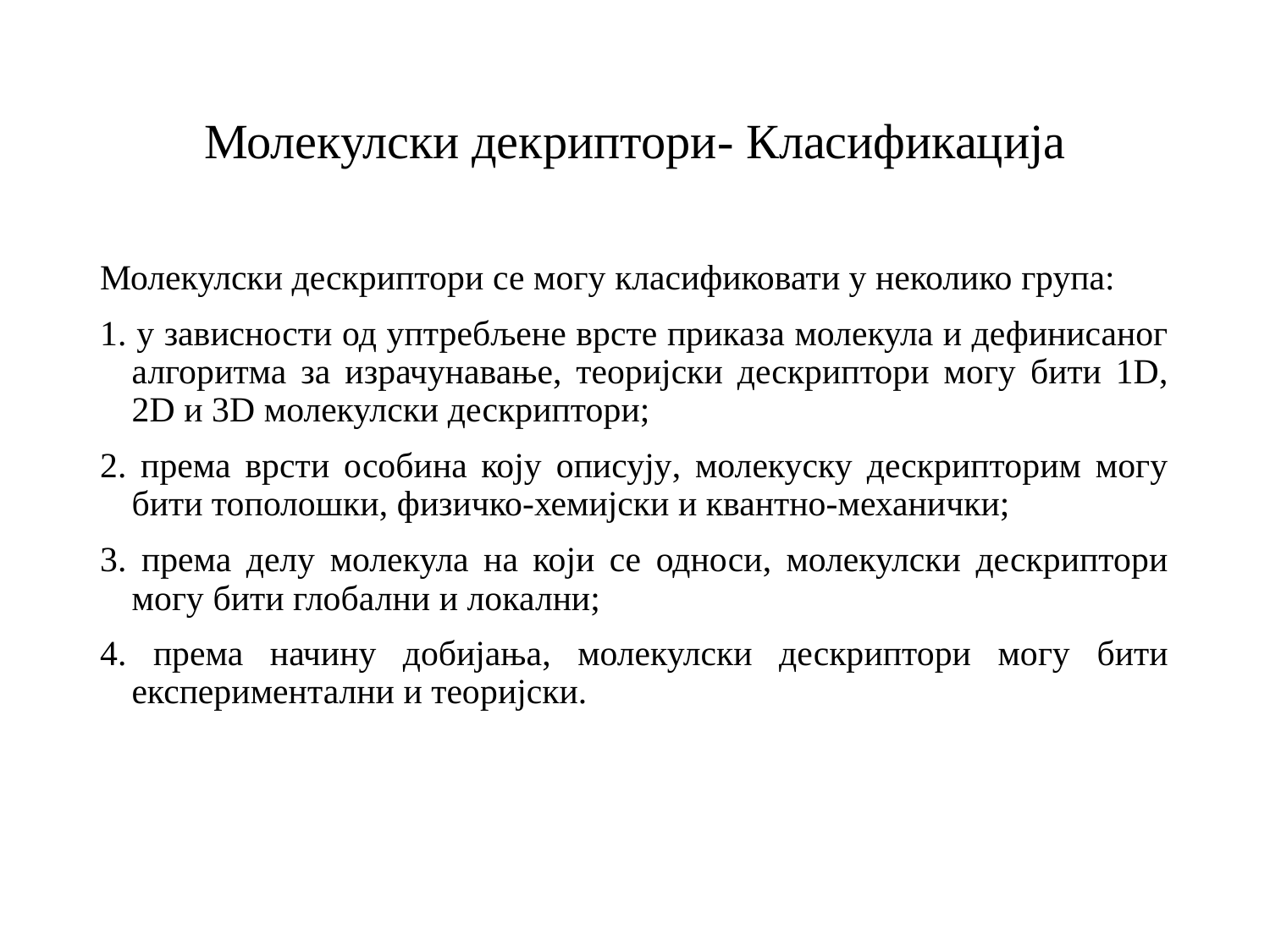

# Молекулски декриптори- Класификација
Молекулски дескриптори се могу класификовати у неколико група:
1. у зависности од уптребљене врсте приказа молекула и дефинисаног алгоритма за израчунавање, теоријски дескриптори могу бити 1D, 2D и 3D молекулски дескриптори;
2. према врсти особина коју описују, молекуску дескрипторим могу бити тополошки, физичко-хемијски и квантно-механички;
3. према делу молекула на који се односи, молекулски дескриптори могу бити глобални и локални;
4. према начину добијања, молекулски дескриптори могу бити експериментални и теоријски.